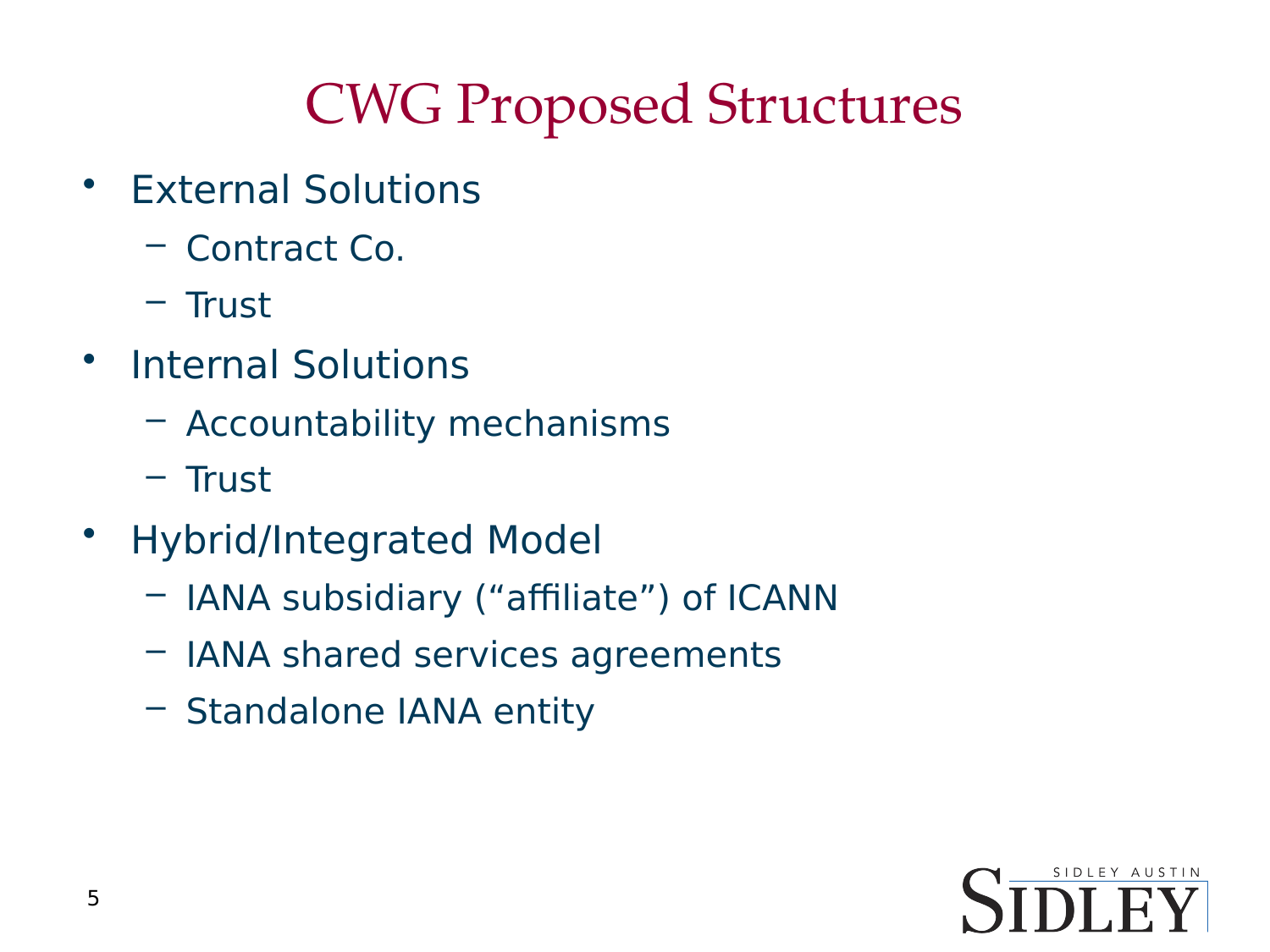

# CWG Proposed Structures
External Solutions
Contract Co.
Trust
Internal Solutions
Accountability mechanisms
Trust
Hybrid/Integrated Model
IANA subsidiary (“affiliate”) of ICANN
IANA shared services agreements
Standalone IANA entity

5